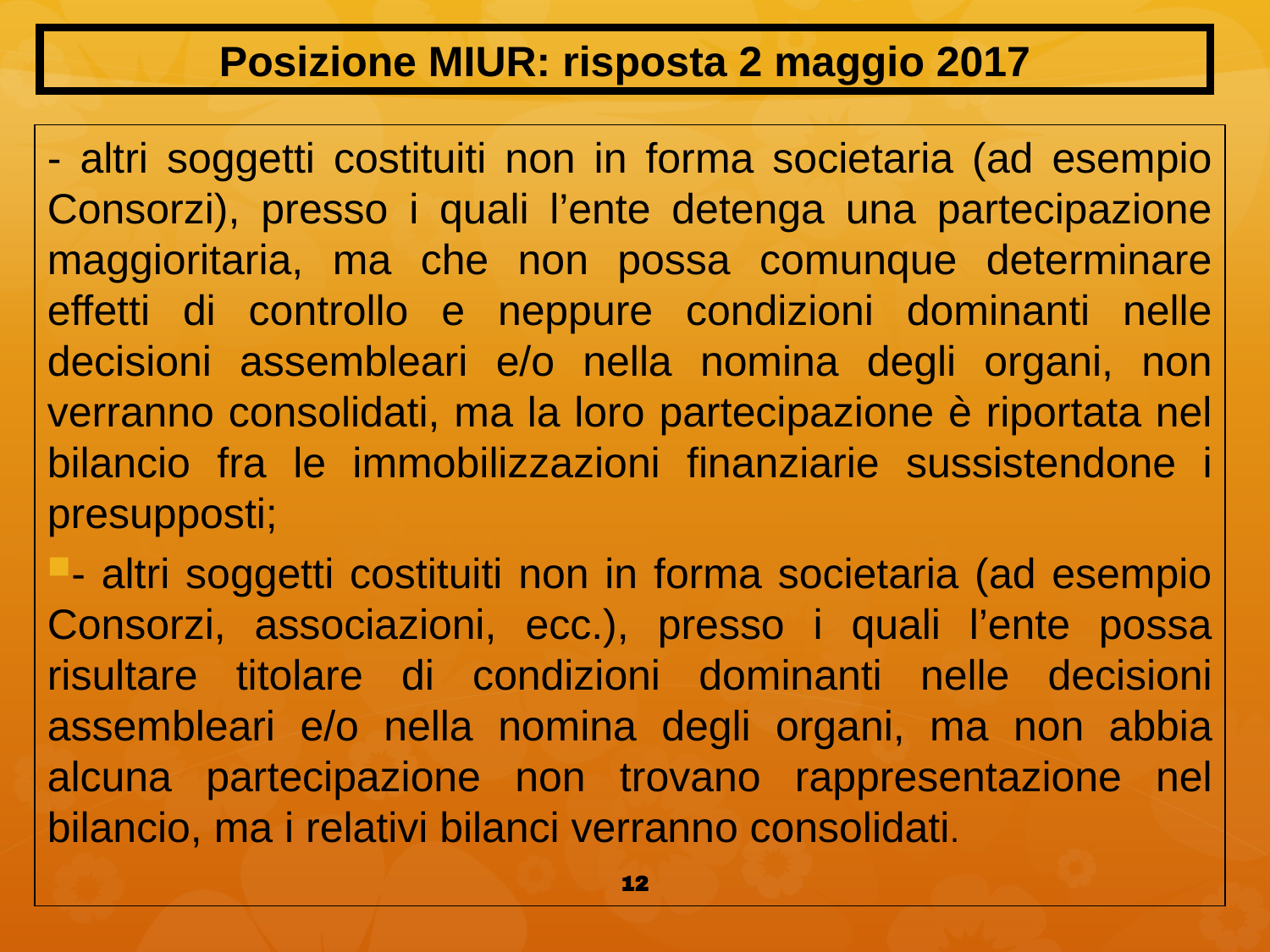

Posizione MIUR: risposta 2 maggio 2017
- altri soggetti costituiti non in forma societaria (ad esempio Consorzi), presso i quali l’ente detenga una partecipazione maggioritaria, ma che non possa comunque determinare effetti di controllo e neppure condizioni dominanti nelle decisioni assembleari e/o nella nomina degli organi, non verranno consolidati, ma la loro partecipazione è riportata nel bilancio fra le immobilizzazioni finanziarie sussistendone i presupposti;
- altri soggetti costituiti non in forma societaria (ad esempio Consorzi, associazioni, ecc.), presso i quali l’ente possa risultare titolare di condizioni dominanti nelle decisioni assembleari e/o nella nomina degli organi, ma non abbia alcuna partecipazione non trovano rappresentazione nel bilancio, ma i relativi bilanci verranno consolidati.

12